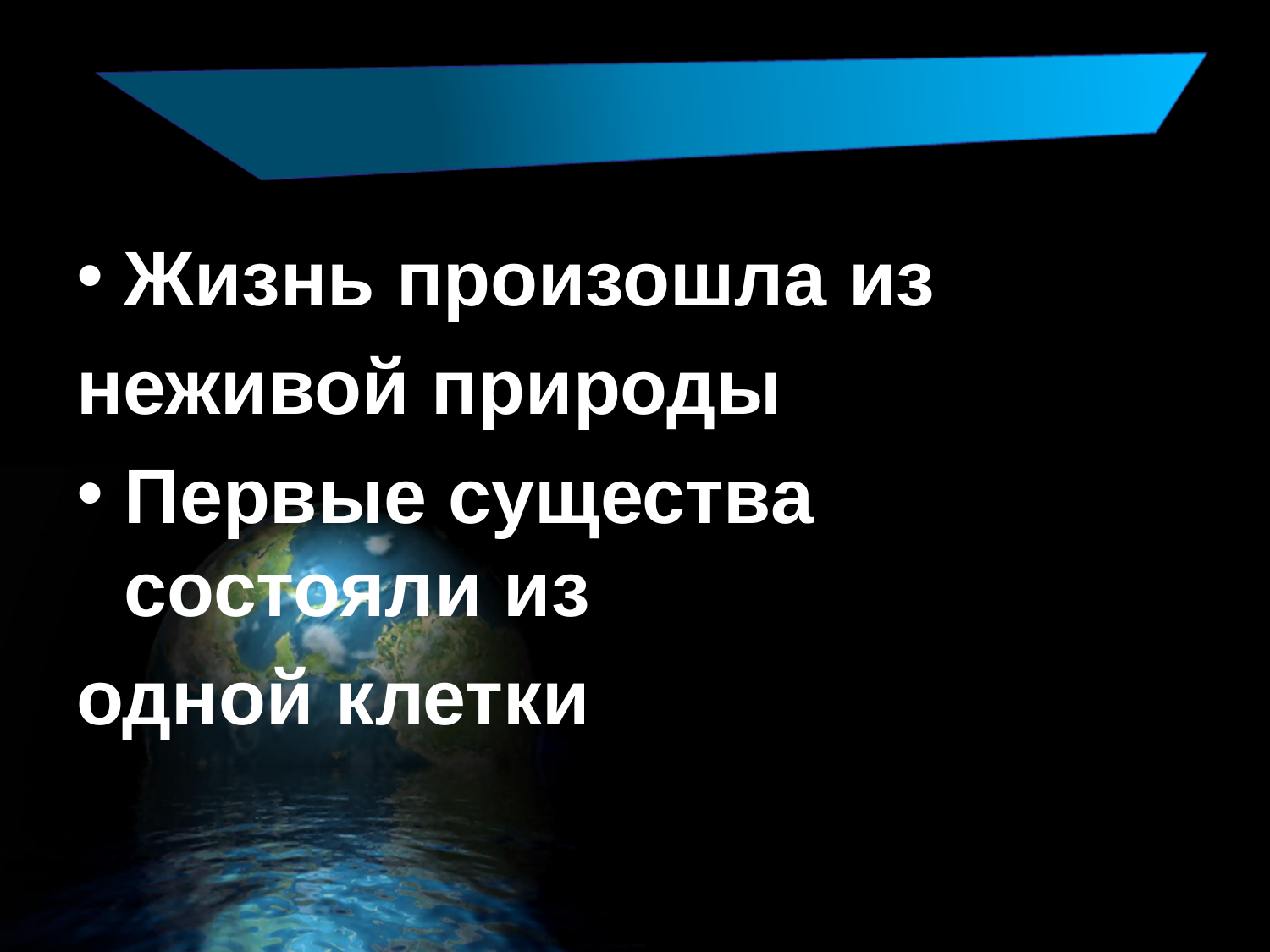

#
Жизнь произошла из
неживой природы
Первые существа состояли из
одной клетки